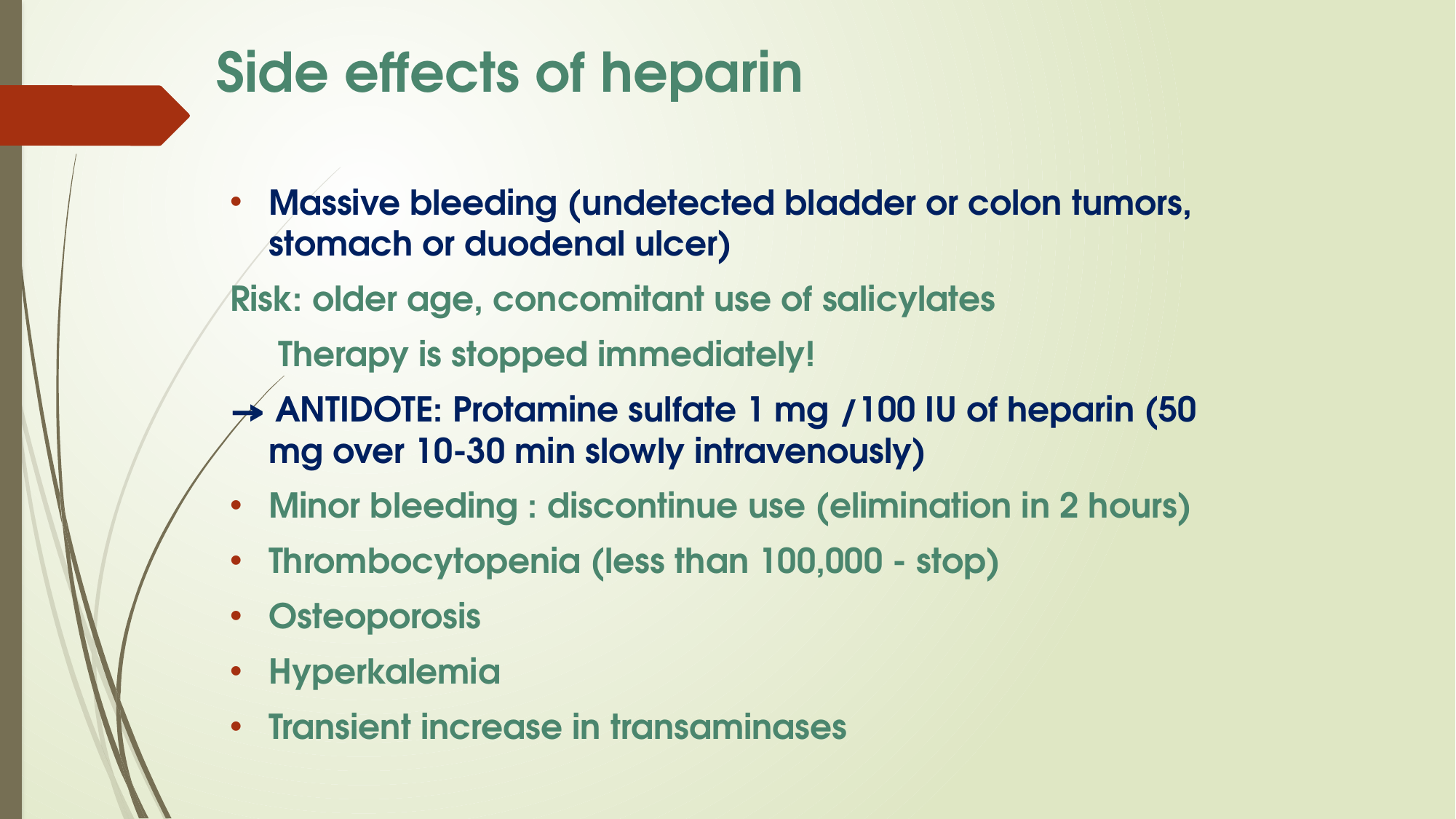

# Side effects of heparin
Massive bleeding (undetected bladder or colon tumors, stomach or duodenal ulcer)
Risk: older age, concomitant use of salicylates
     Therapy is stopped immediately!
→ ANTIDOTE: Protamine sulfate 1 mg /100 IU of heparin (50 mg over 10-30 min slowly intravenously)
Minor bleeding : discontinue use (elimination in 2 hours)
Thrombocytopenia (less than 100,000 - stop)
Osteoporosis
Hyperkalemia
Transient increase in transaminases